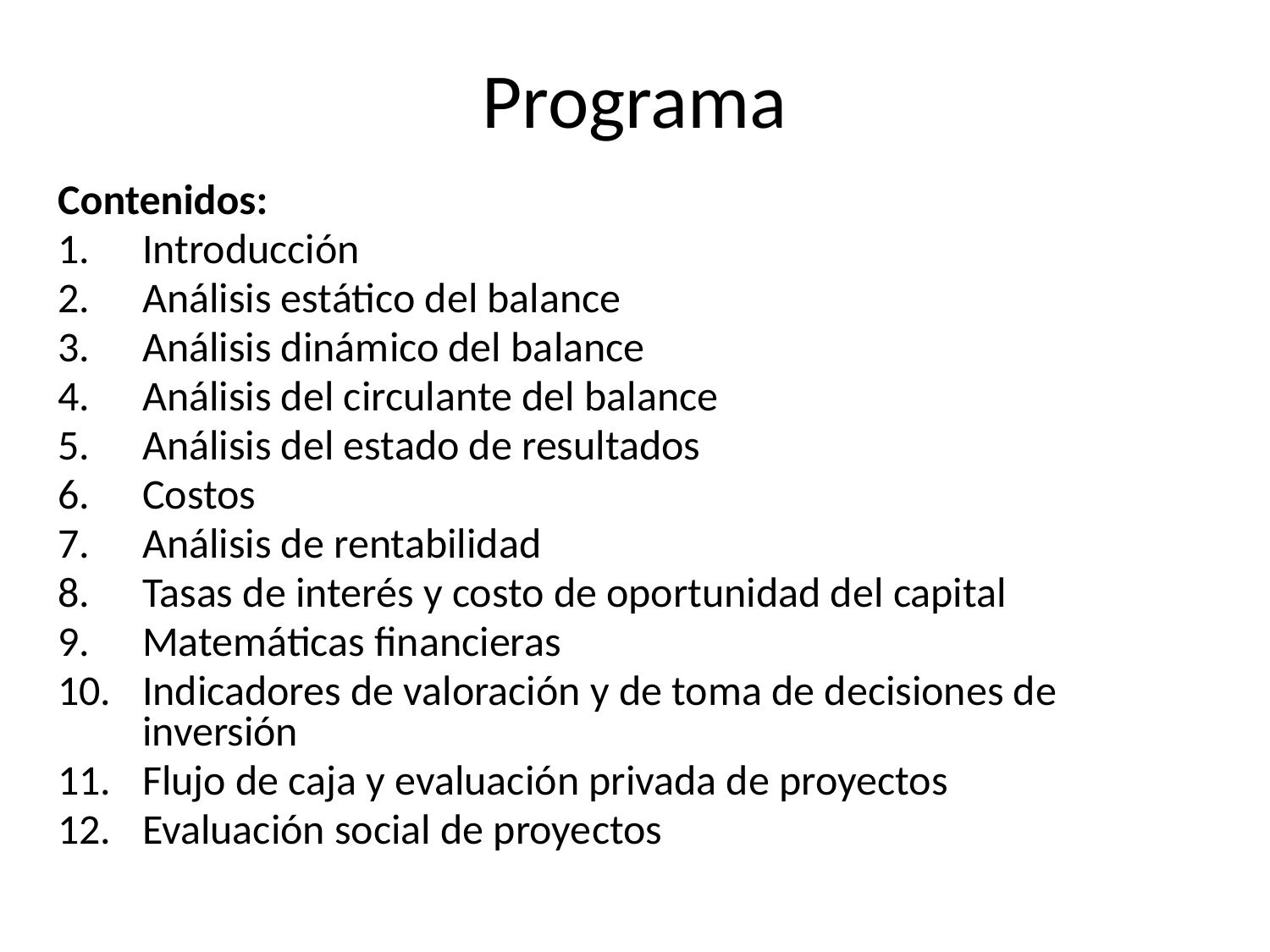

# Programa
Contenidos:
Introducción
Análisis estático del balance
Análisis dinámico del balance
Análisis del circulante del balance
Análisis del estado de resultados
Costos
Análisis de rentabilidad
Tasas de interés y costo de oportunidad del capital
Matemáticas financieras
Indicadores de valoración y de toma de decisiones de inversión
Flujo de caja y evaluación privada de proyectos
Evaluación social de proyectos